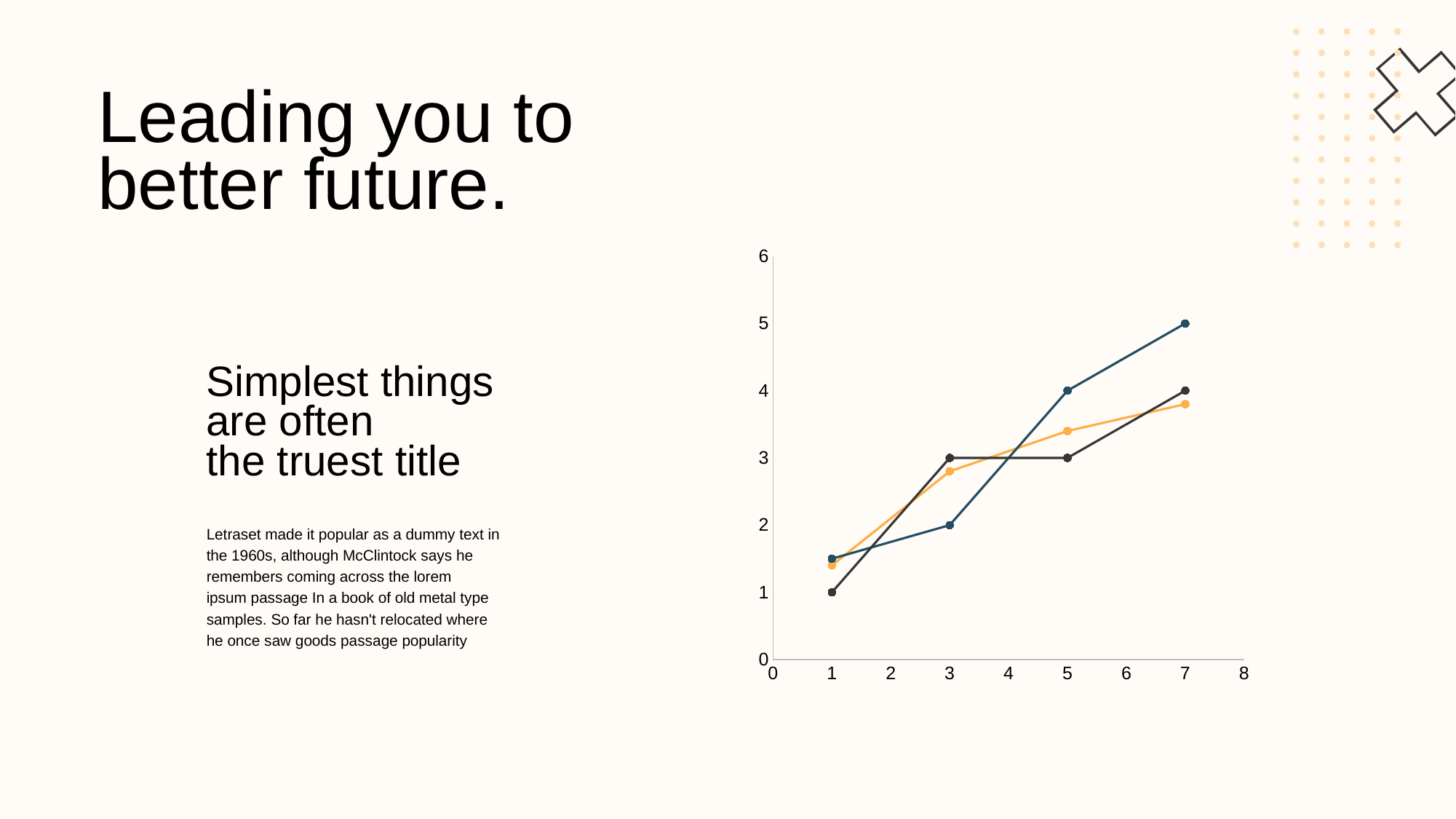

Leading you to
better future.

### Chart

| Category | Y-Values | Column1 | Column2 |
|---|---|---|---|
Simplest things are often
the truest title
Letraset made it popular as a dummy text in the 1960s, although McClintock says he remembers coming across the lorem ipsum passage In a book of old metal type samples. So far he hasn't relocated where he once saw goods passage popularity